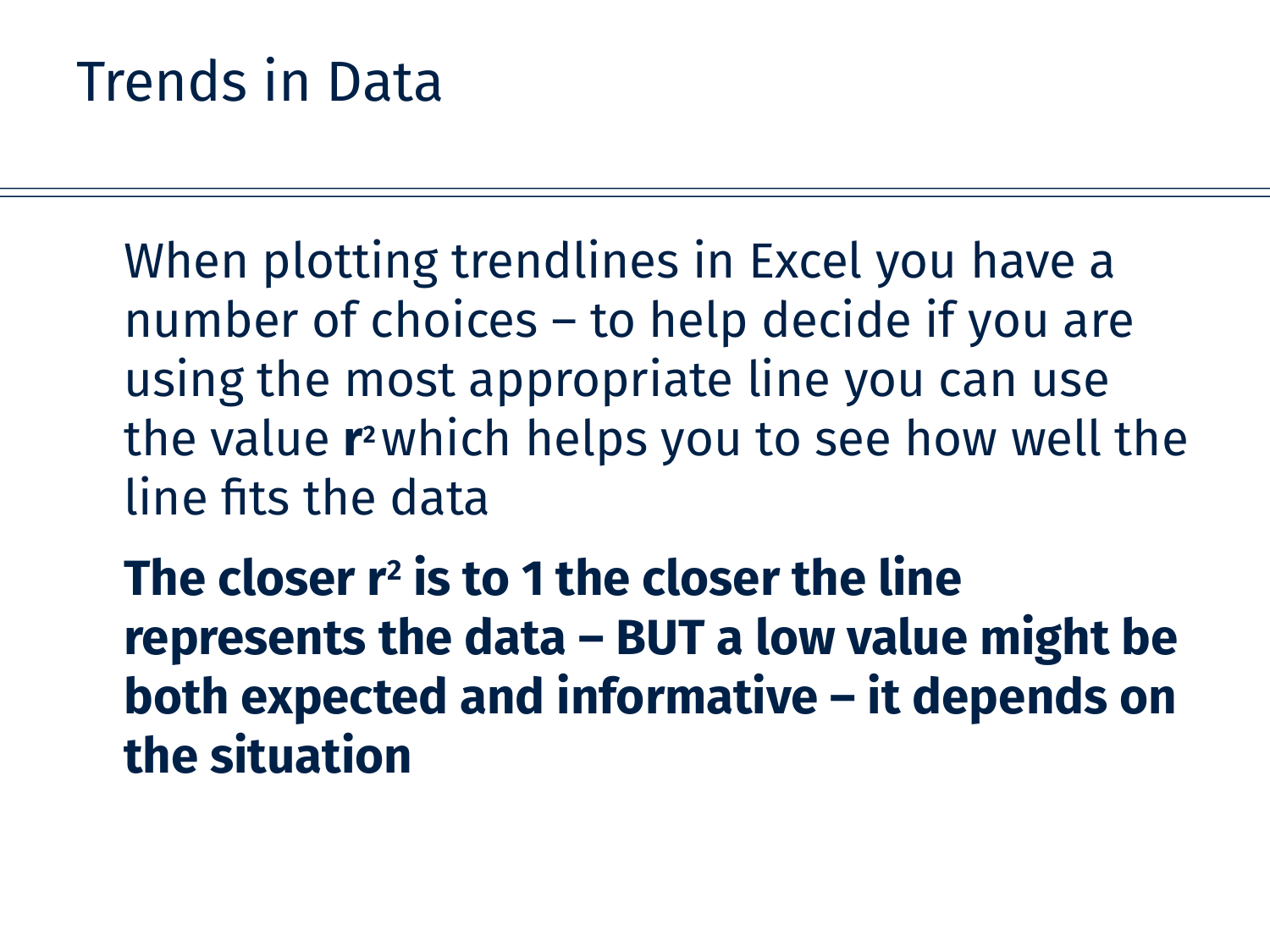

# Trends in Data
	When plotting trendlines in Excel you have a number of choices – to help decide if you are using the most appropriate line you can use the value r2 which helps you to see how well the line fits the data
	The closer r2 is to 1 the closer the line represents the data – BUT a low value might be both expected and informative – it depends on the situation